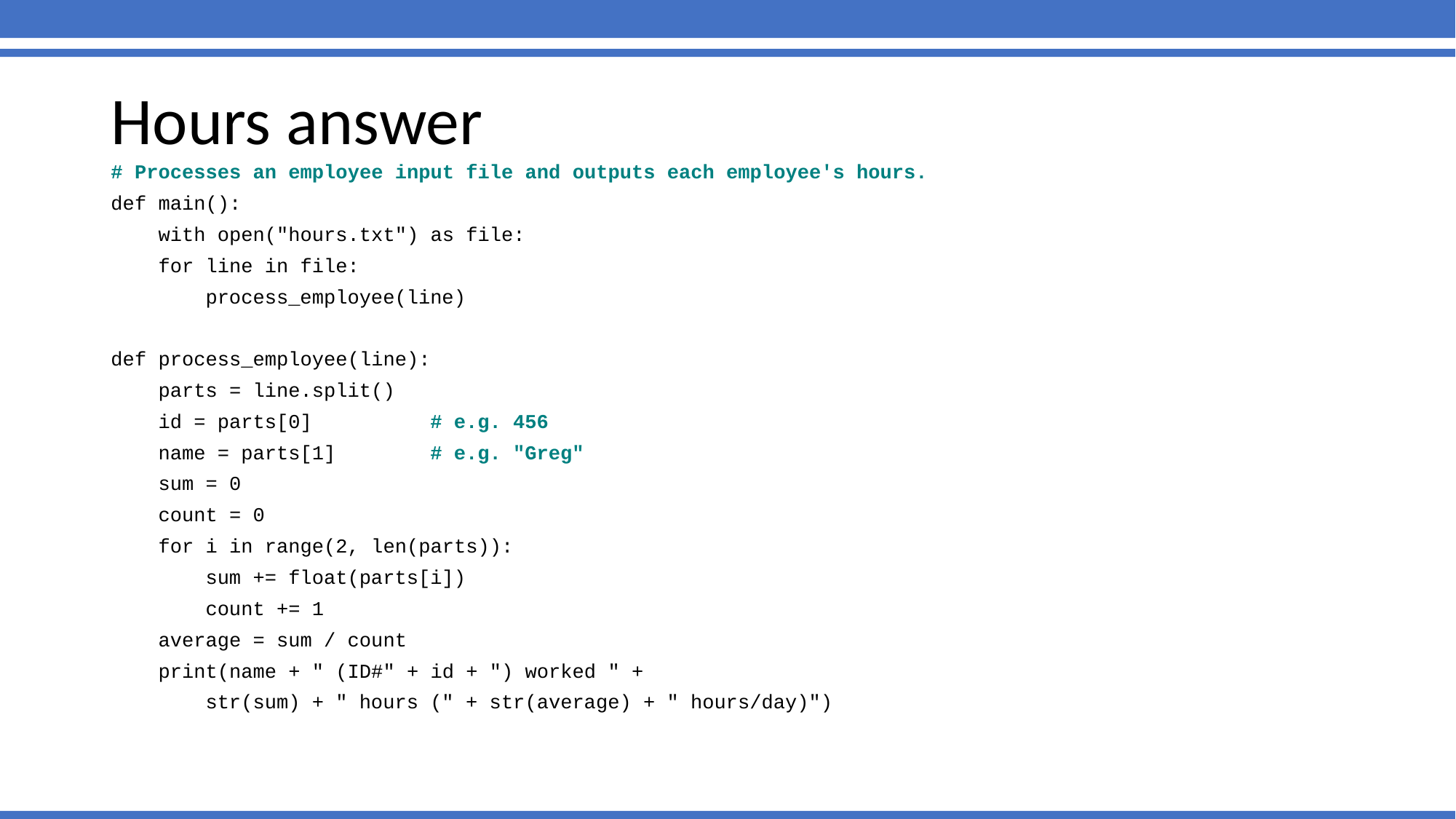

# Hours answer
# Processes an employee input file and outputs each employee's hours.
def main():
    with open("hours.txt") as file:
    for line in file:
        process_employee(line)

def process_employee(line):
    parts = line.split()
    id = parts[0]          # e.g. 456
    name = parts[1]        # e.g. "Greg"
    sum = 0
    count = 0
    for i in range(2, len(parts)):
        sum += float(parts[i])
        count += 1
    average = sum / count
    print(name + " (ID#" + id + ") worked " +
        str(sum) + " hours (" + str(average) + " hours/day)")